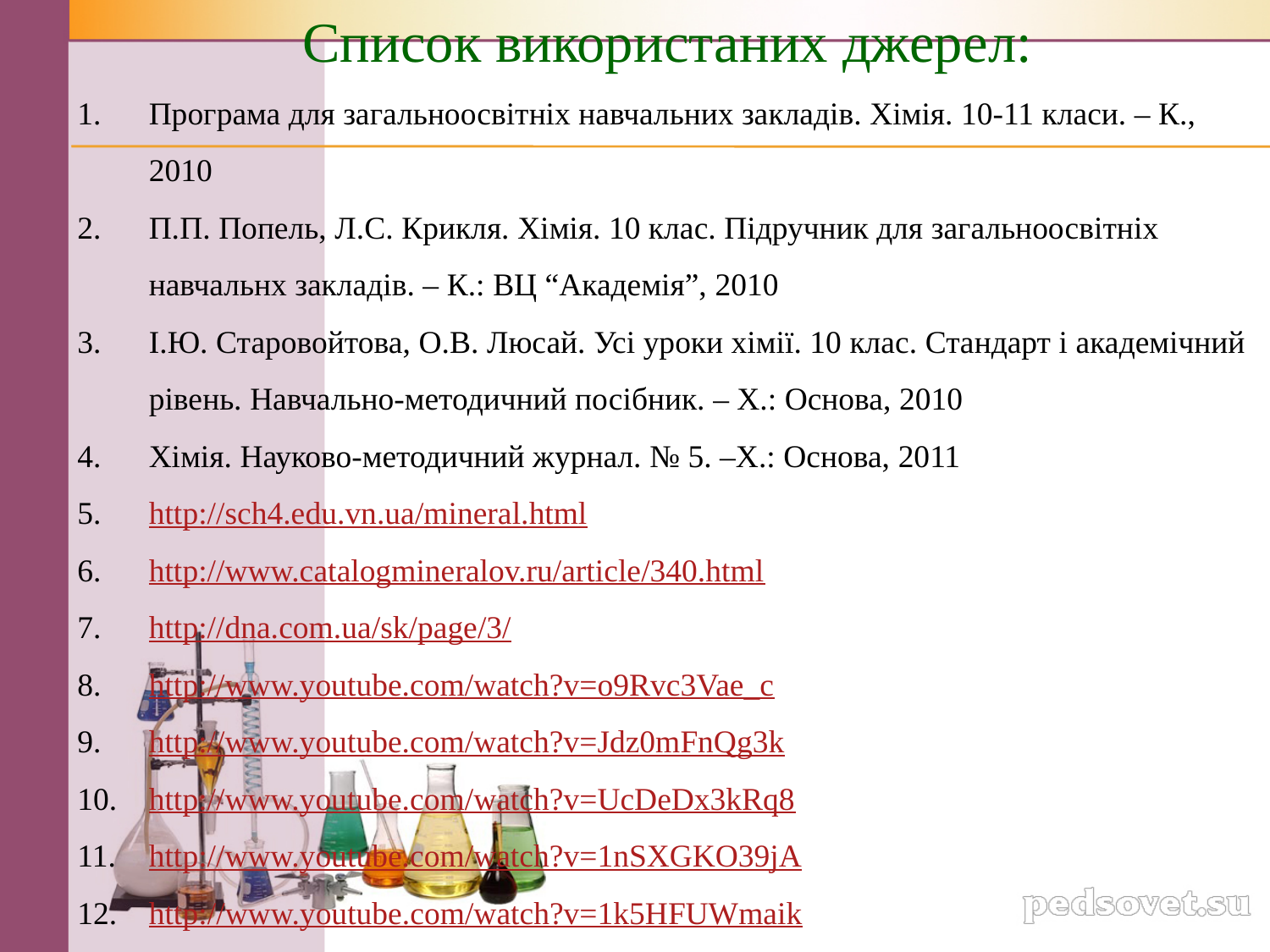

Список використаних джерел:
Програма для загальноосвітніх навчальних закладів. Хімія. 10-11 класи. – К., 2010
П.П. Попель, Л.С. Крикля. Хімія. 10 клас. Підручник для загальноосвітніх навчальнх закладів. – К.: ВЦ “Академія”, 2010
І.Ю. Старовойтова, О.В. Люсай. Усі уроки хімії. 10 клас. Стандарт і академічний рівень. Навчально-методичний посібник. – Х.: Основа, 2010
Хімія. Науково-методичний журнал. № 5. –Х.: Основа, 2011
http://sch4.edu.vn.ua/mineral.html
http://www.catalogmineralov.ru/article/340.html
http://dna.com.ua/sk/page/3/
http://www.youtube.com/watch?v=o9Rvc3Vae_c
http://www.youtube.com/watch?v=Jdz0mFnQg3k
http://www.youtube.com/watch?v=UcDeDx3kRq8
http://www.youtube.com/watch?v=1nSXGKO39jA
http://www.youtube.com/watch?v=1k5HFUWmaik